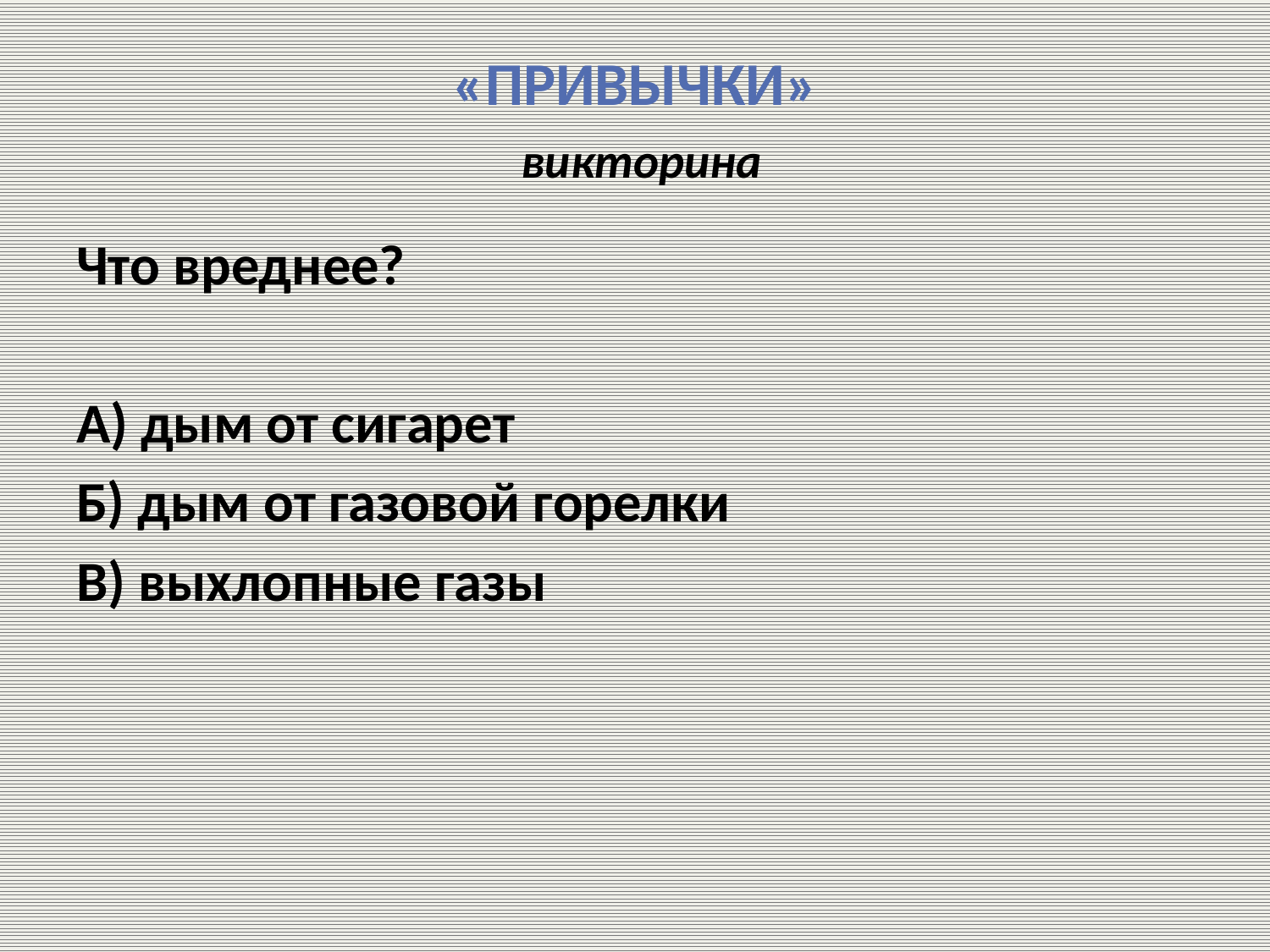

# «ПРИВЫЧКИ» викторина
Что вреднее?

А) дым от сигарет
Б) дым от газовой горелки
В) выхлопные газы